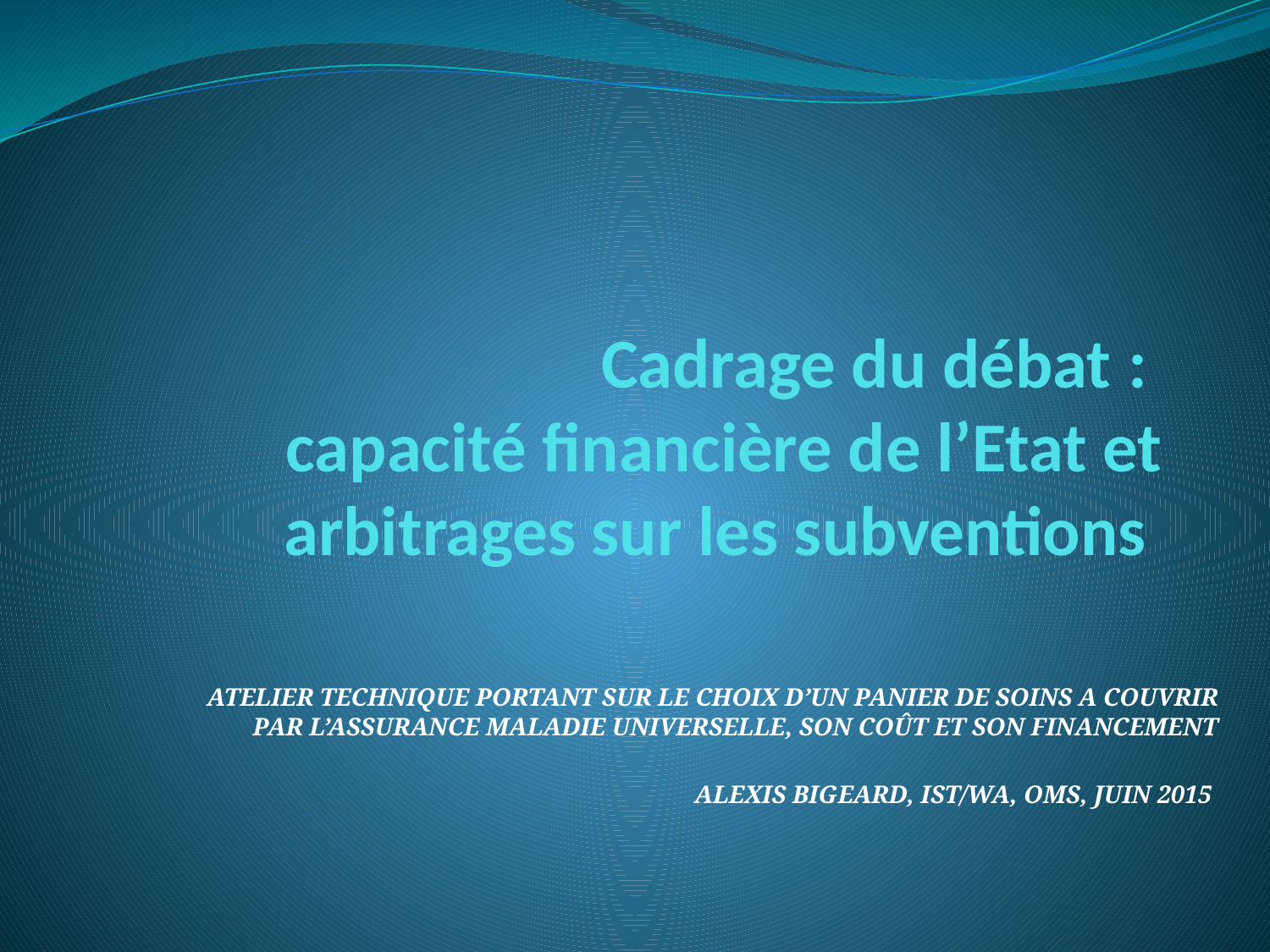

# Cadrage du débat : capacité financière de l’Etat et arbitrages sur les subventions
atelier technique portant sur le choix d’un panier de soins a couvrir par l’assurance maladie universelle, son coût et son financement

Alexis Bigeard, IST/WA, OMS, Juin 2015